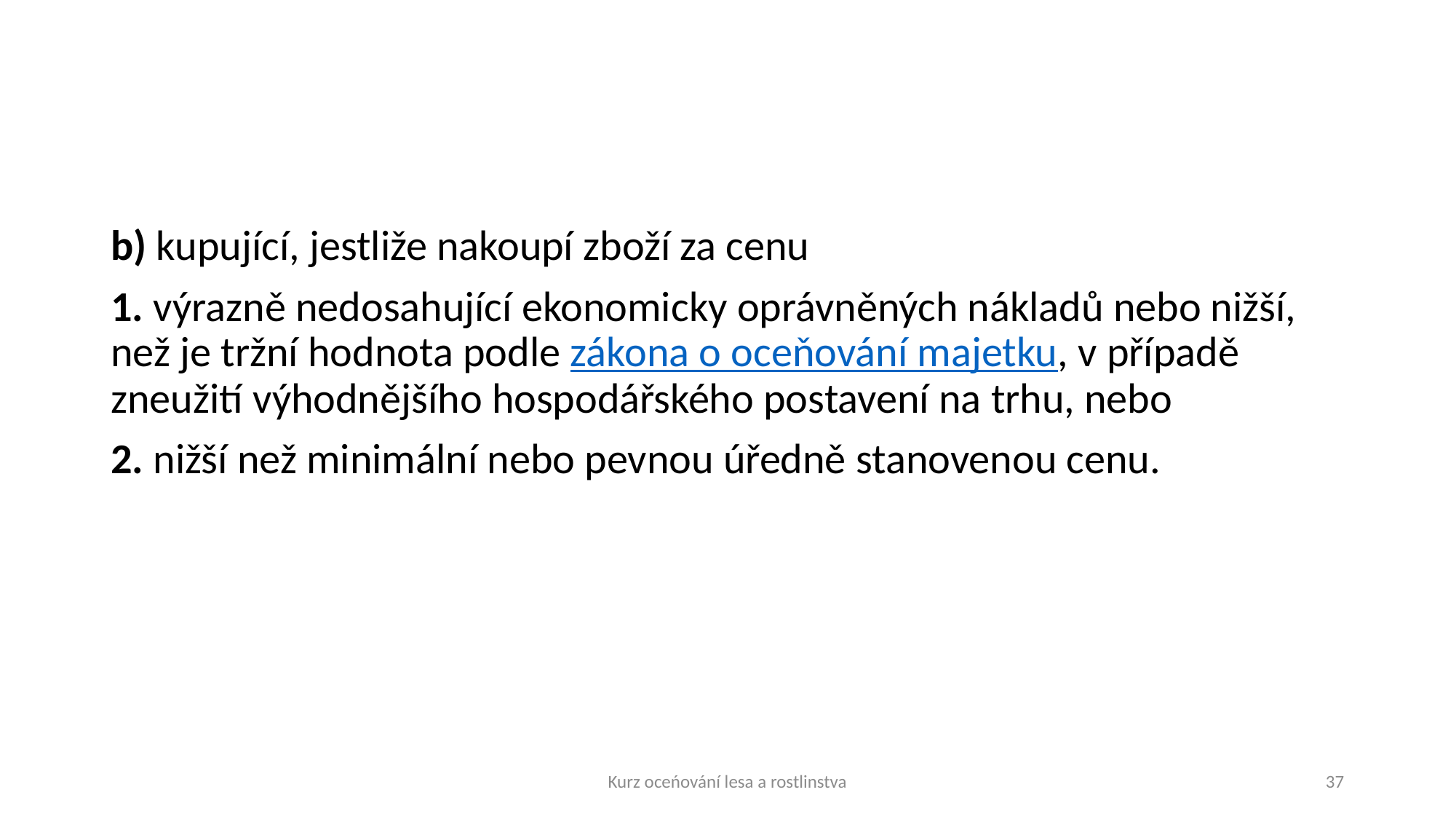

#
b) kupující, jestliže nakoupí zboží za cenu
1. výrazně nedosahující ekonomicky oprávněných nákladů nebo nižší, než je tržní hodnota podle zákona o oceňování majetku, v případě zneužití výhodnějšího hospodářského postavení na trhu, nebo
2. nižší než minimální nebo pevnou úředně stanovenou cenu.

Kurz oceńování lesa a rostlinstva
37